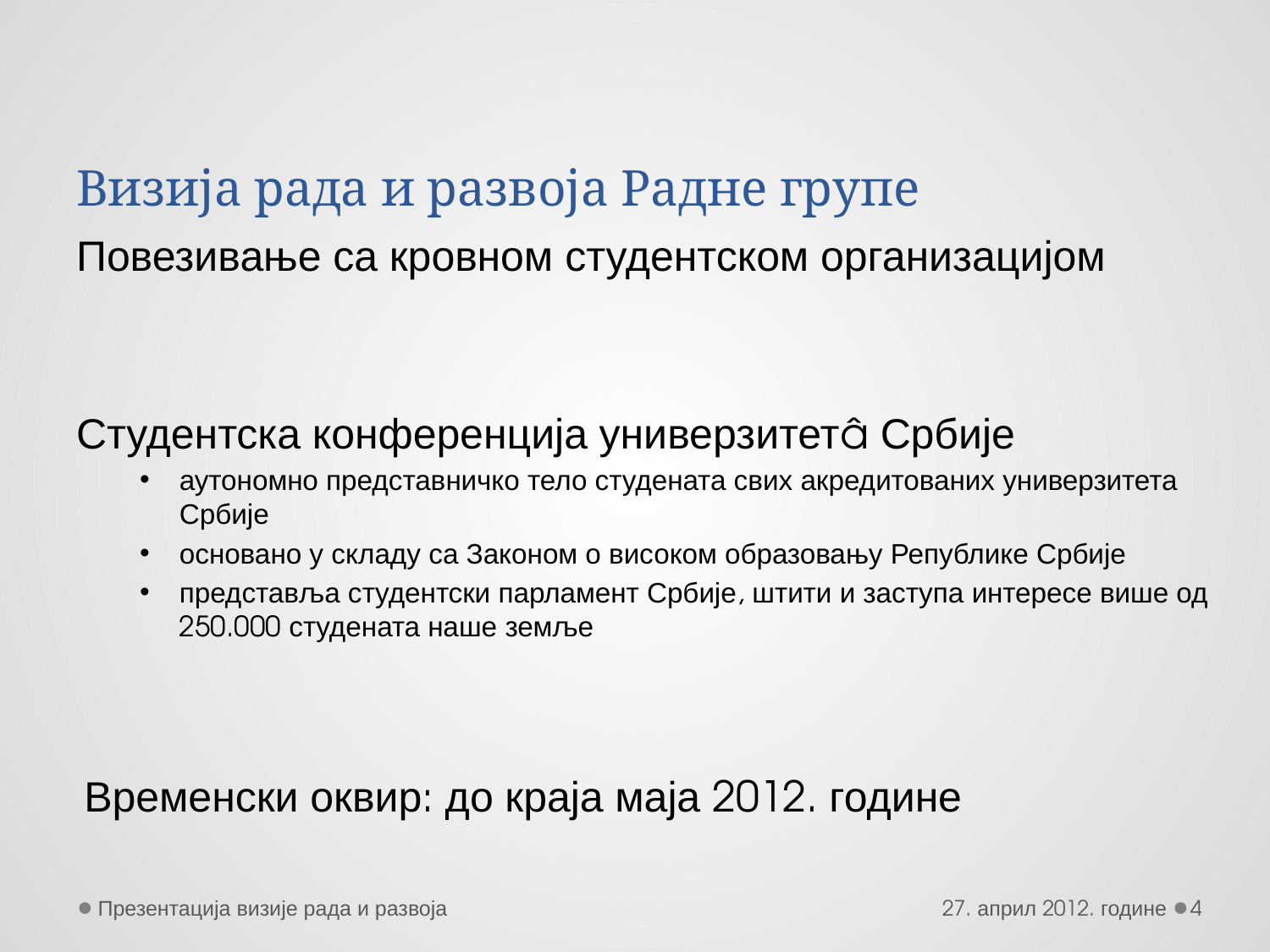

# Визија рада и развоја Радне групе
Повезивање са кровном студентском организацијом

Студентска конференција универзитетâ Србије
аутономно представничко тело студената свих акредитованих универзитета Србије
основано у складу са Законом о високом образовању Републике Србије
представља студентски парламент Србије, штити и заступа интересе више од 250.000 студената наше земље

Временски оквир: до краја маја 2012. године

Презентација визије рада и развоја
27. април 2012. године
4